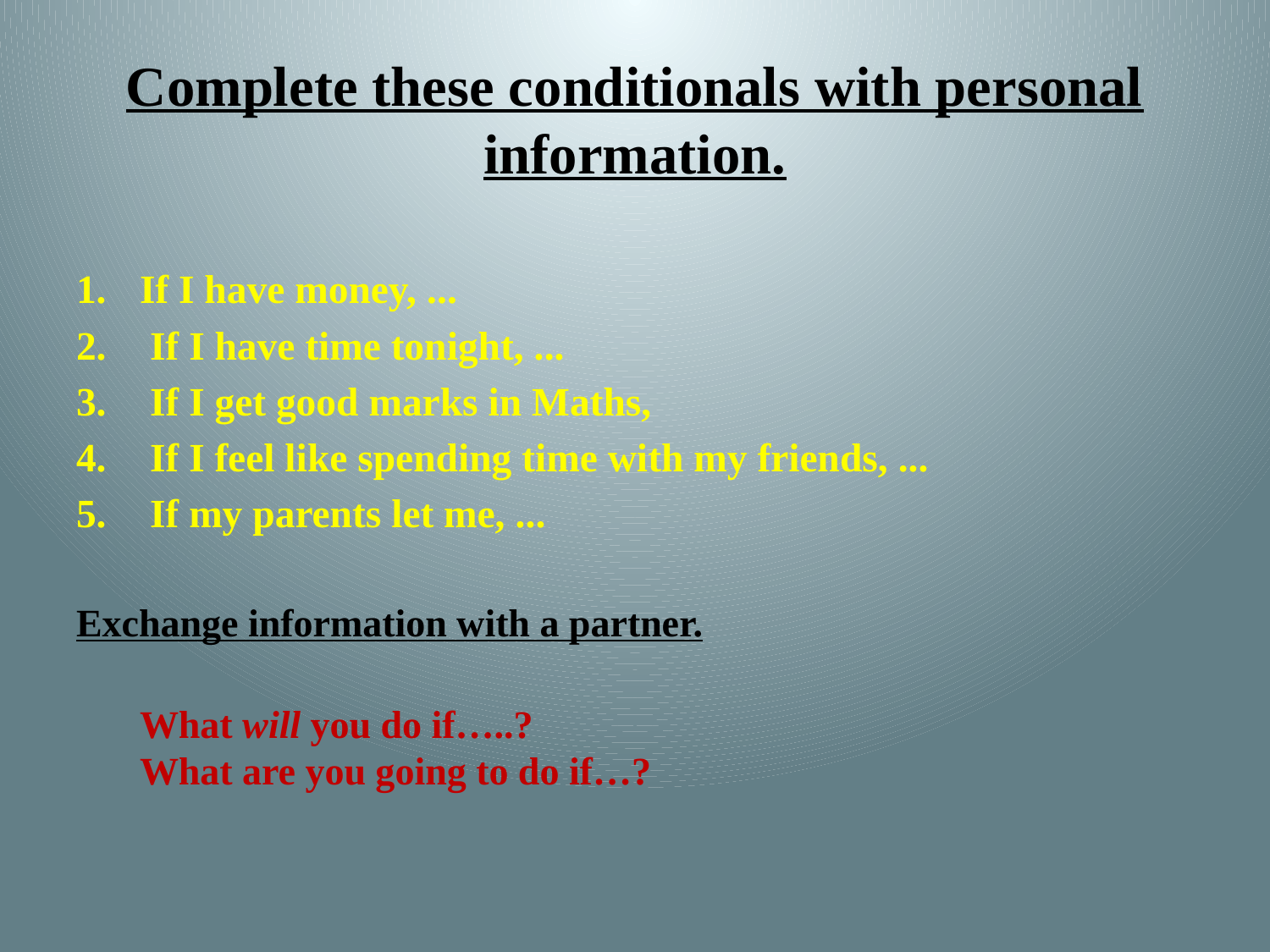

# Complete these conditionals with personal information.

If I have money, ...
 If I have time tonight, ...
 If I get good marks in Maths,
 If I feel like spending time with my friends, ...
 If my parents let me, ...

Exchange information with a partner.
What will you do if…..?
What are you going to do if…?